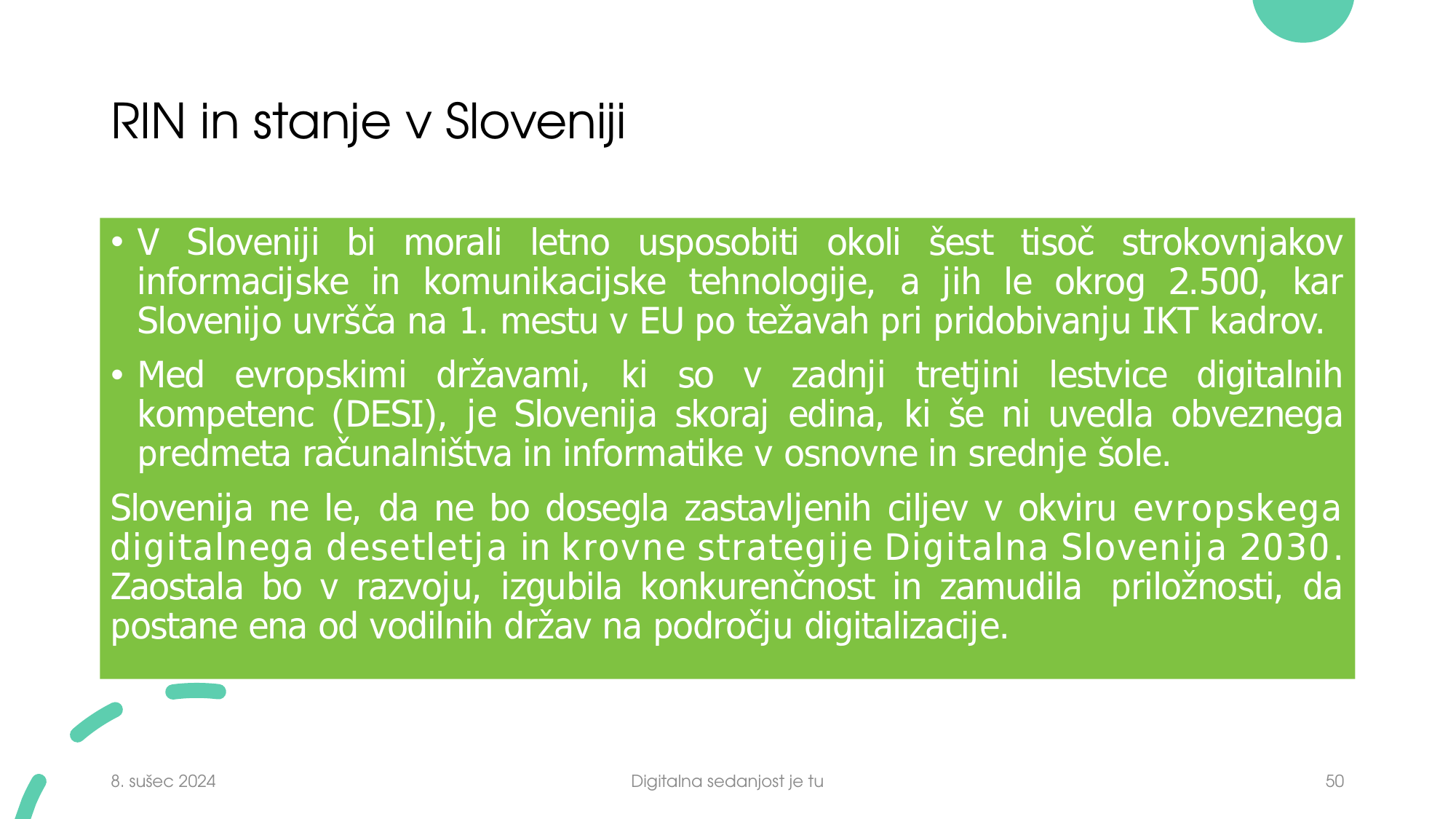

# RIN in stanje v Sloveniji
V Sloveniji bi morali letno usposobiti okoli šest tisoč strokovnjakov informacijske in komunikacijske tehnologije, a jih le okrog 2.500, kar Slovenijo uvršča na 1. mestu v EU po težavah pri pridobivanju IKT kadrov.
Med evropskimi državami, ki so v zadnji tretjini lestvice digitalnih kompetenc (DESI), je Slovenija skoraj edina, ki še ni uvedla obveznega predmeta računalništva in informatike v osnovne in srednje šole.
Slovenija ne le, da ne bo dosegla zastavljenih ciljev v okviru evropskega digitalnega desetletja in krovne strategije Digitalna Slovenija 2030. Zaostala bo v razvoju, izgubila konkurenčnost in zamudila  priložnosti, da postane ena od vodilnih držav na področju digitalizacije.
8. sušec 2024
Digitalna sedanjost je tu
50